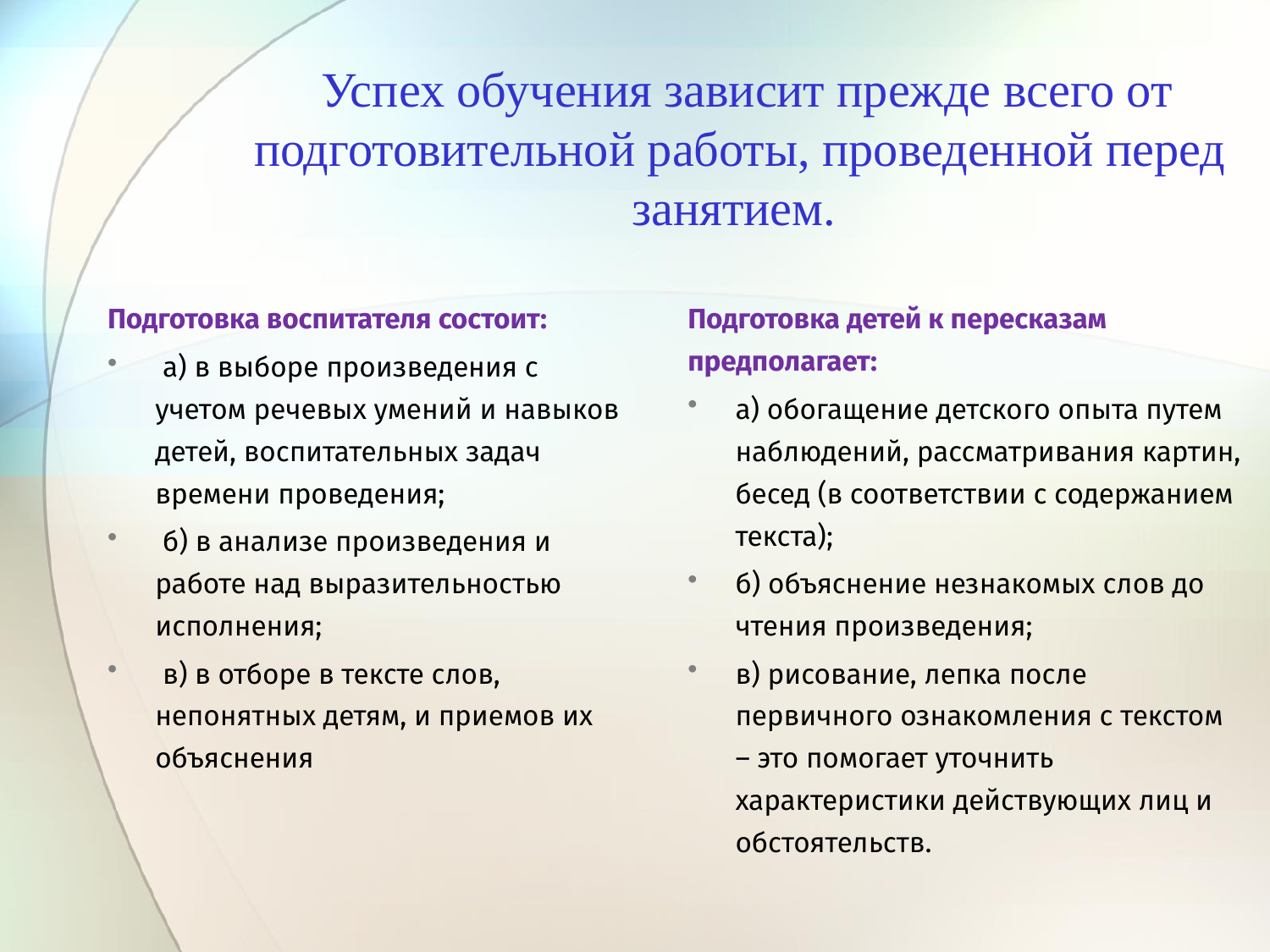

# Успех обучения зависит прежде всего от подготовительной работы, проведенной перед занятием.
Подготовка воспитателя состоит:
 а) в выборе произведения с учетом речевых умений и навыков детей, воспитательных задач времени проведения;
 б) в анализе произведения и работе над выразительностью исполнения;
 в) в отборе в тексте слов, непонятных детям, и приемов их объяснения
Подготовка детей к пересказам предполагает:
а) обогащение детского опыта путем наблюдений, рассматривания картин, бесед (в соответствии с содержанием текста);
б) объяснение незнакомых слов до чтения произведения;
в) рисование, лепка после первичного ознакомления с текстом – это помогает уточнить характеристики действующих лиц и обстоятельств.